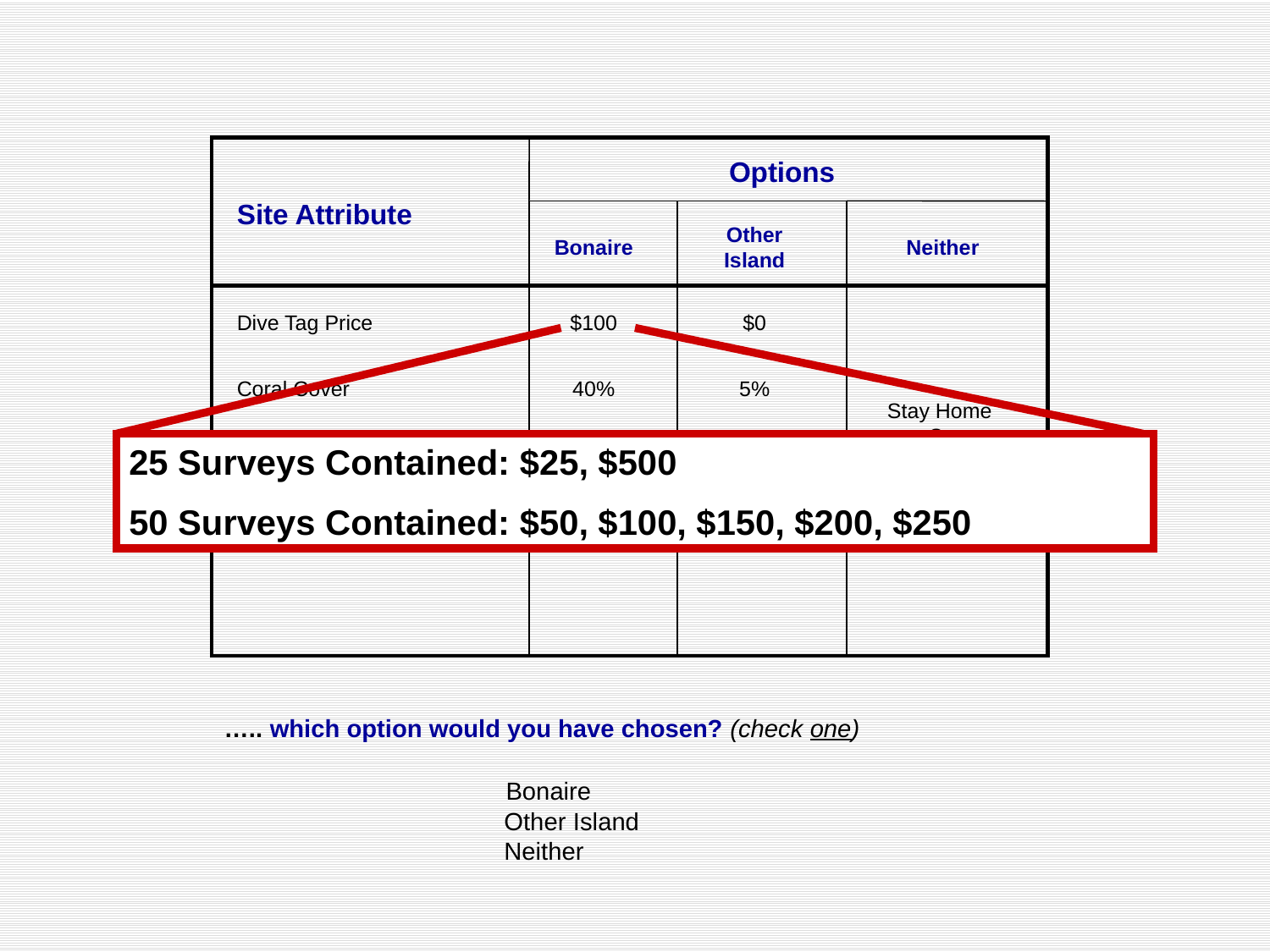

Site Attribute

Options

Bonaire

Other Island

Neither

Dive Tag Price

$100

$0

Stay Home
Or
Take Some Other Dive or Non-dive
Vacation

Coral Cover

40%

5%

Species Diversity

250 fish
60 corals

50 fish
10 corals

Visibility

100 ft

20ft

25 Surveys Contained: $25, $500
50 Surveys Contained: $50, $100, $150, $200, $250

….. which option would you have chosen? (check one)
		  Bonaire
		  Other Island
		  Neither